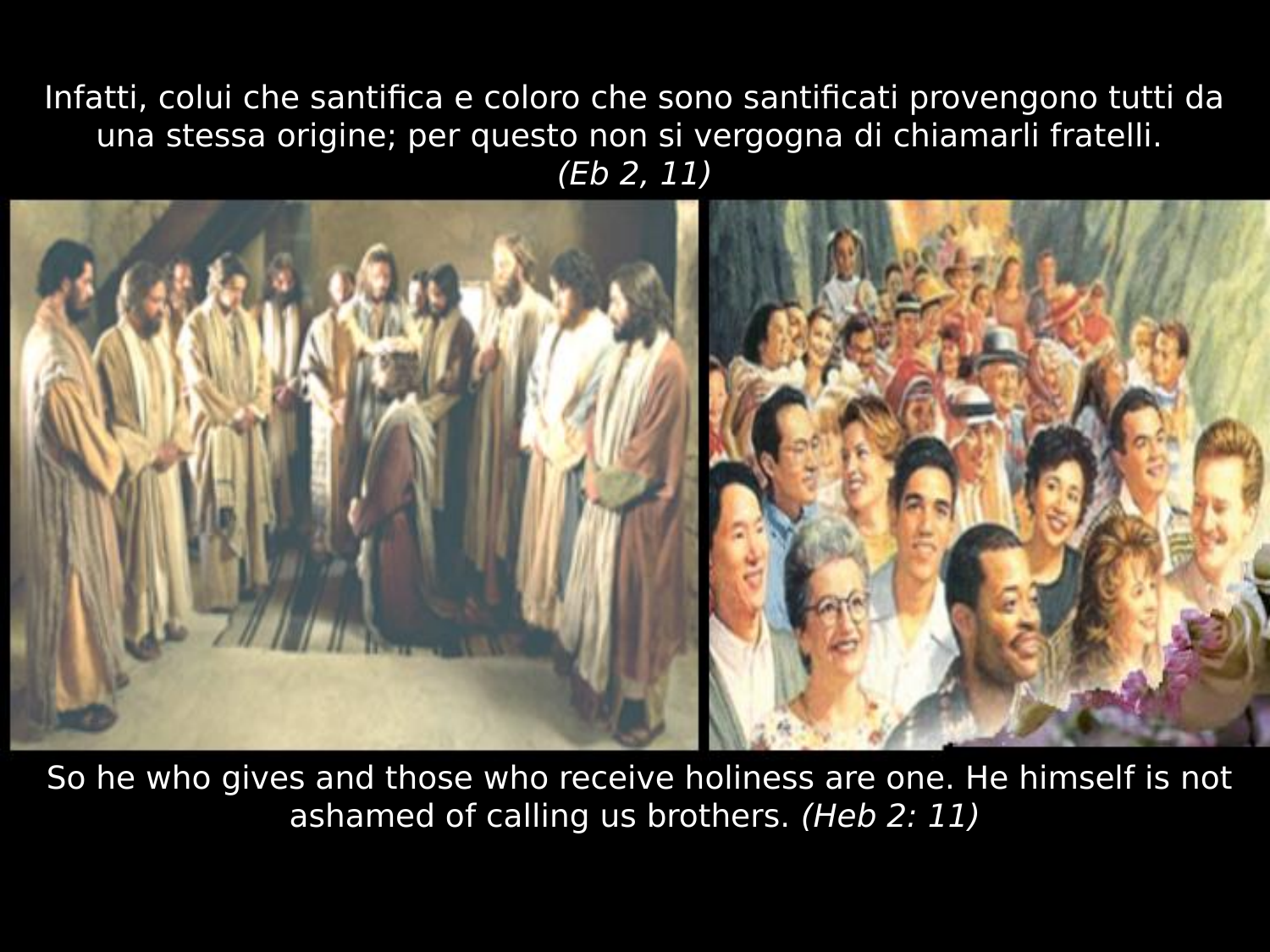

# Infatti, colui che santifica e coloro che sono santificati provengono tutti da una stessa origine; per questo non si vergogna di chiamarli fratelli. (Eb 2, 11)
 So he who gives and those who receive holiness are one. He himself is not ashamed of calling us brothers. (Heb 2: 11)